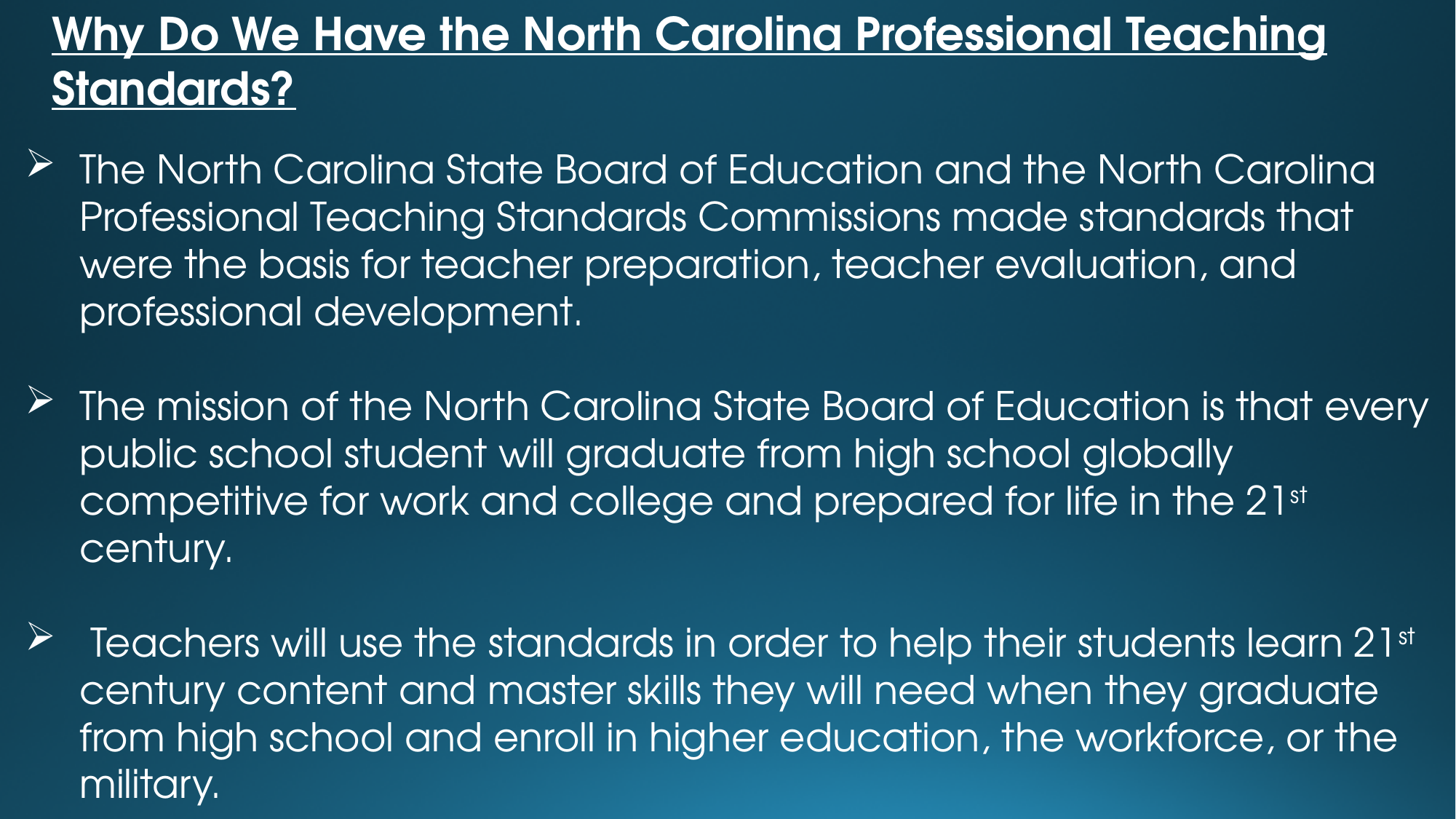

Why Do We Have the North Carolina Professional Teaching Standards?
The North Carolina State Board of Education and the North Carolina Professional Teaching Standards Commissions made standards that were the basis for teacher preparation, teacher evaluation, and professional development.

The mission of the North Carolina State Board of Education is that every public school student will graduate from high school globally competitive for work and college and prepared for life in the 21st century.

 Teachers will use the standards in order to help their students learn 21st century content and master skills they will need when they graduate from high school and enroll in higher education, the workforce, or the military.